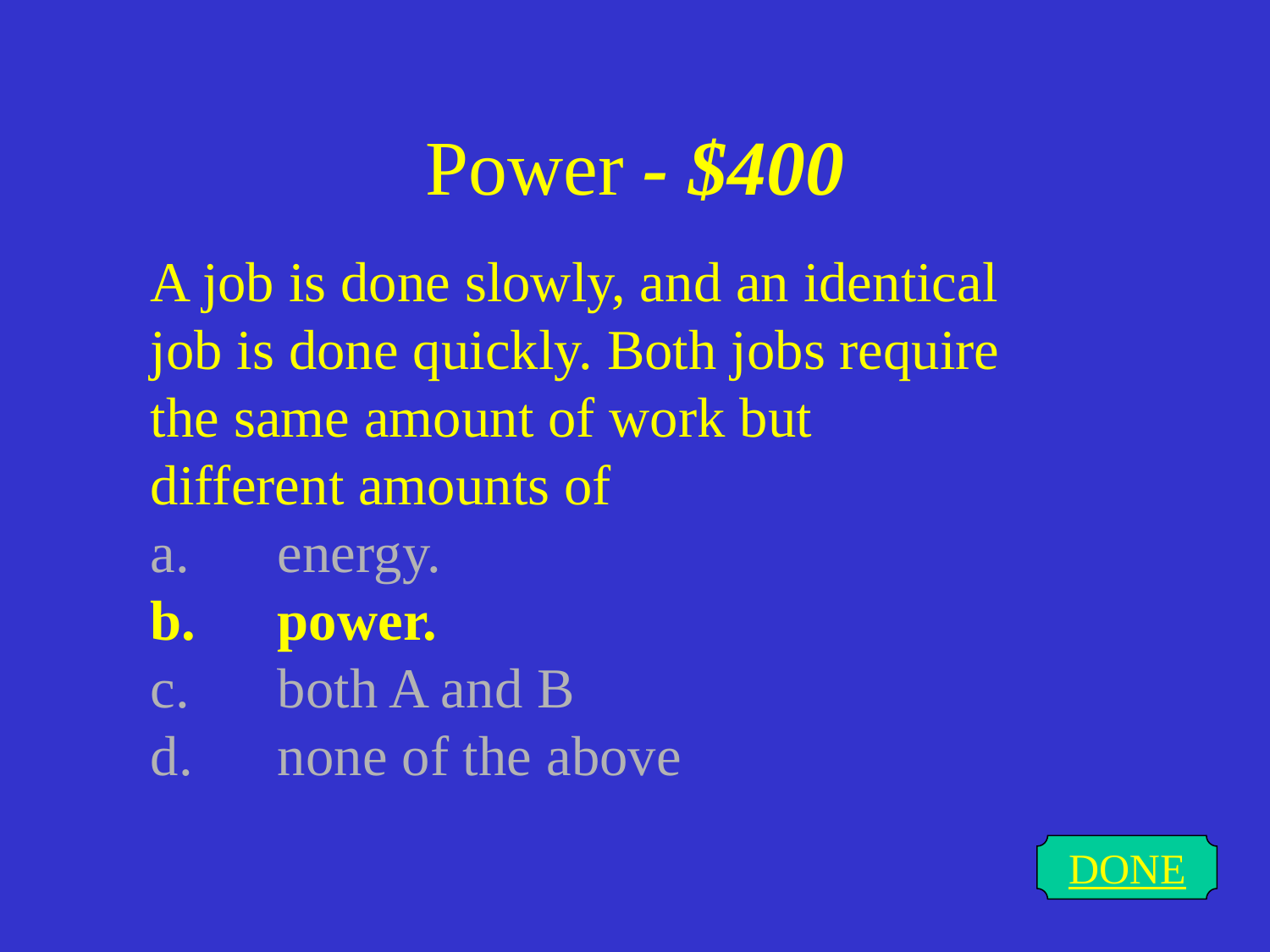

# Power - $400
A job is done slowly, and an identical job is done quickly. Both jobs require the same amount of work but different amounts of
a.	energy.
b.	power.
c.	both A and B
d.	none of the above

DONE